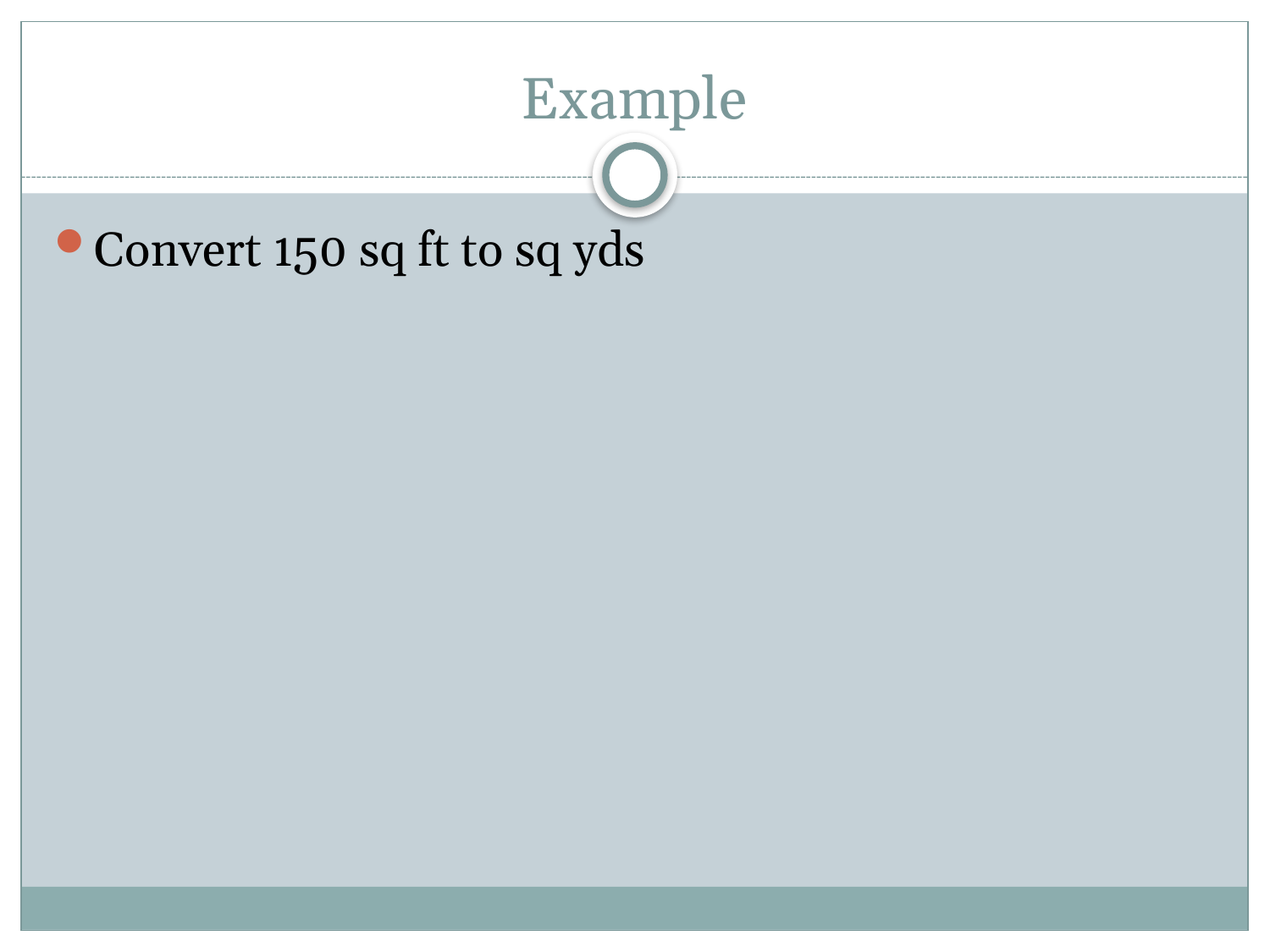

# Example
Convert 150 sq ft to sq yds